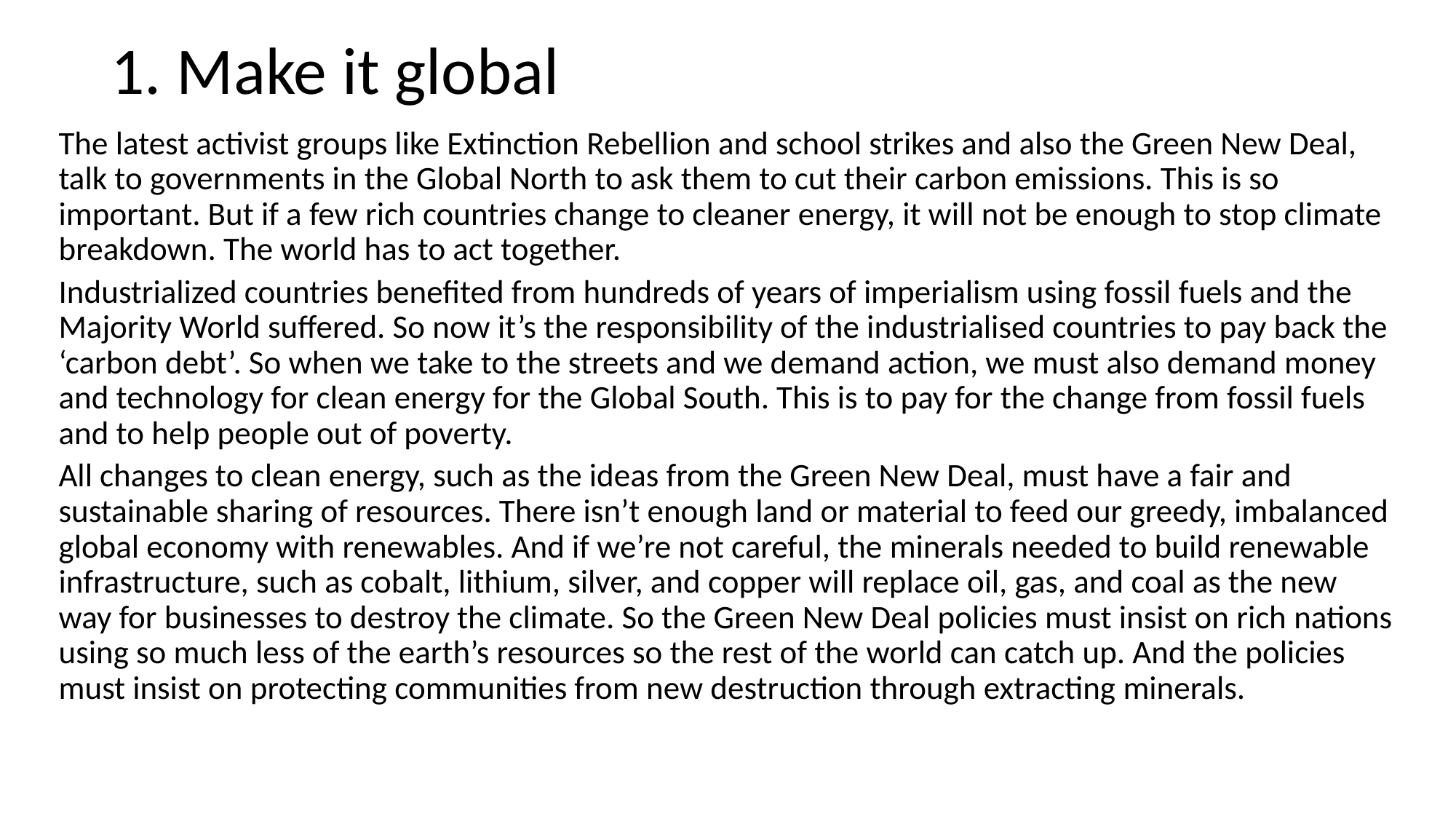

# 1. Make it global
The latest activist groups like Extinction Rebellion and school strikes and also the Green New Deal, talk to governments in the Global North to ask them to cut their carbon emissions. This is so important. But if a few rich countries change to cleaner energy, it will not be enough to stop climate breakdown. The world has to act together.
Industrialized countries benefited from hundreds of years of imperialism using fossil fuels and the Majority World suffered. So now it’s the responsibility of the industrialised countries to pay back the ‘carbon debt’. So when we take to the streets and we demand action, we must also demand money and technology for clean energy for the Global South. This is to pay for the change from fossil fuels and to help people out of poverty.
All changes to clean energy, such as the ideas from the Green New Deal, must have a fair and sustainable sharing of resources. There isn’t enough land or material to feed our greedy, imbalanced global economy with renewables. And if we’re not careful, the minerals needed to build renewable infrastructure, such as cobalt, lithium, silver, and copper will replace oil, gas, and coal as the new way for businesses to destroy the climate. So the Green New Deal policies must insist on rich nations using so much less of the earth’s resources so the rest of the world can catch up. And the policies must insist on protecting communities from new destruction through extracting minerals.